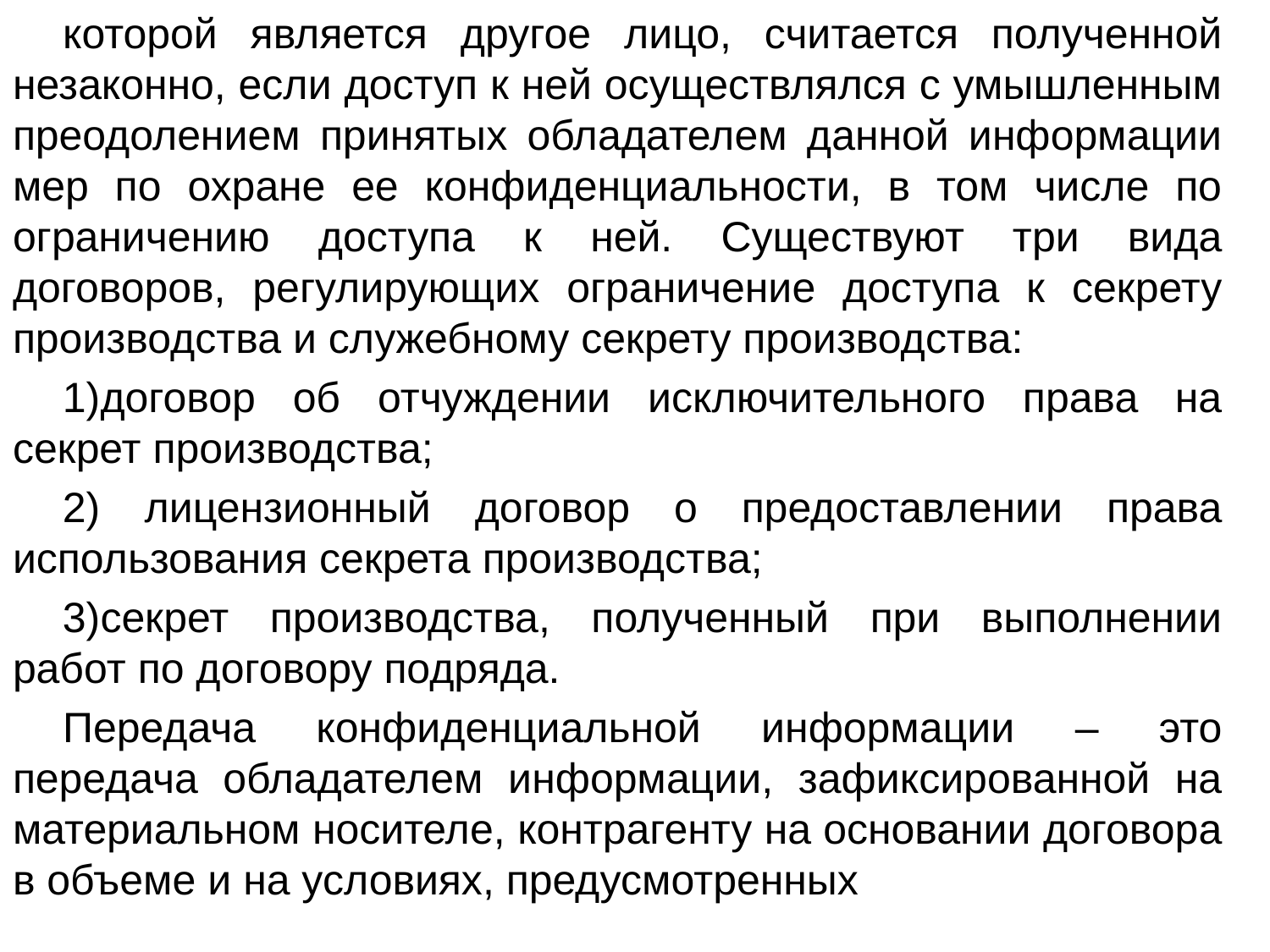

которой является другое лицо, считается полученной незаконно, если доступ к ней осуществлялся с умышленным преодолением принятых обладателем данной информации мер по охране ее конфиденциальности, в том числе по ограничению доступа к ней. Существуют три вида договоров, регулирующих ограничение доступа к секрету производства и служебному секрету производства:
договор об отчуждении исключительного права на секрет производства;
 лицензионный договор о предоставлении права использования секрета производства;
секрет производства, полученный при выполнении работ по договору подряда.
Передача конфиденциальной информации – это передача обладателем информации, зафиксированной на материальном носителе, контрагенту на основании договора в объеме и на условиях, предусмотренных